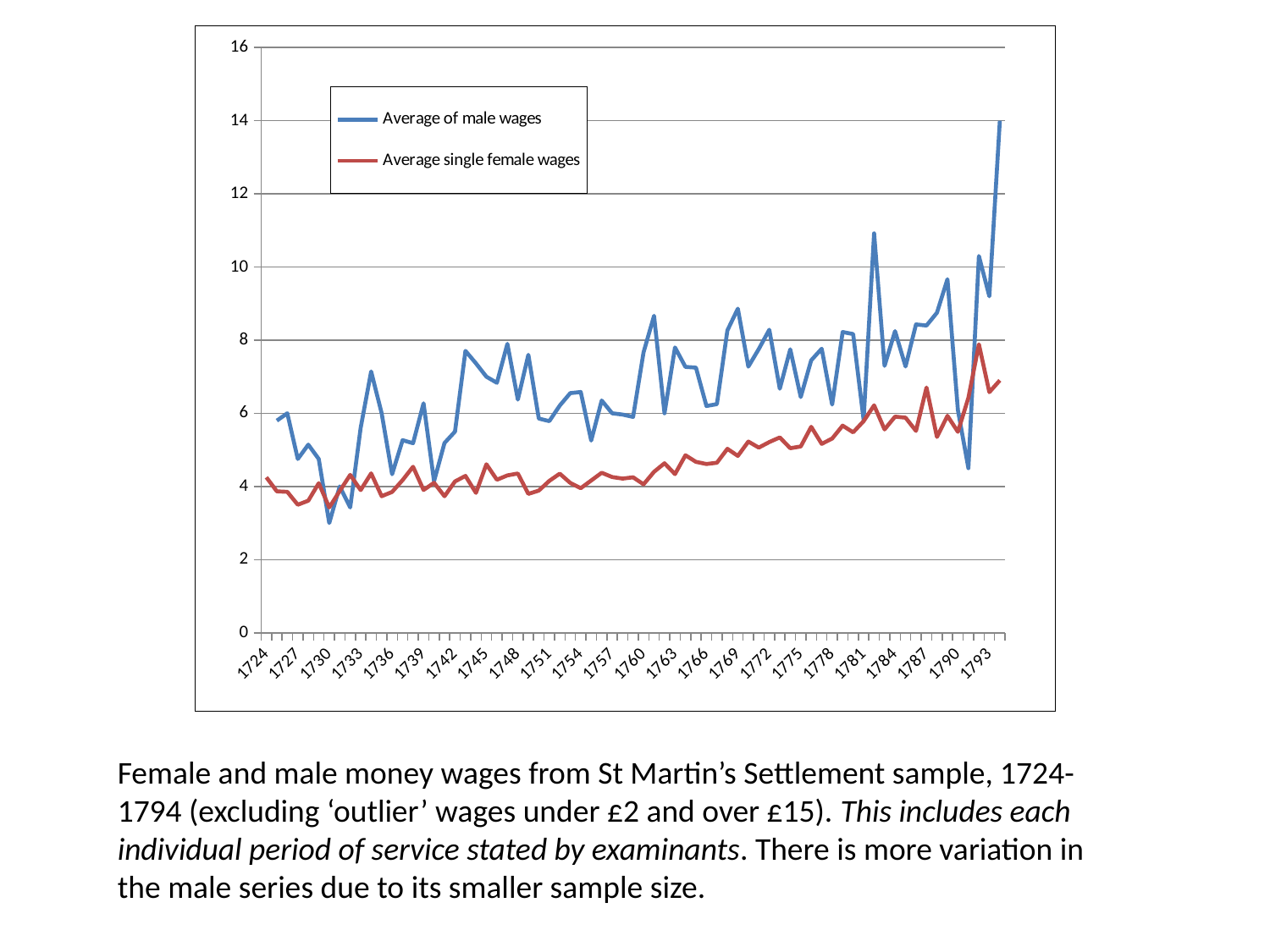

### Chart

| Category | Average of male wages | Average single female wages |
|---|---|---|
| 1724 | None | 4.25 |
| 1725 | 5.8 | 3.8666999999999967 |
| 1726 | 6.0 | 3.852899999999992 |
| 1727 | 4.75 | 3.5 |
| 1728 | 5.1428999999999965 | 3.6111 |
| 1729 | 4.75 | 4.089300000000002 |
| 1730 | 3.0 | 3.4264999999999977 |
| 1731 | 4.0 | 3.8749999999999987 |
| 1732 | 3.425 | 4.3153999999999995 |
| 1733 | 5.6 | 3.9 |
| 1734 | 7.1428999999999965 | 4.3570999999999955 |
| 1735 | 6.0 | 3.7333 |
| 1736 | 4.3333 | 3.8499999999999988 |
| 1737 | 5.2646999999999995 | 4.1739 |
| 1738 | 5.1818 | 4.5379 |
| 1739 | 6.2727 | 3.9026999999999967 |
| 1740 | 4.1428999999999965 | 4.1 |
| 1741 | 5.187499999999996 | 3.7323999999999997 |
| 1742 | 5.5 | 4.1368 |
| 1743 | 7.7083 | 4.289 |
| 1744 | 7.3667 | 3.8243 |
| 1745 | 7.0 | 4.6068999999999996 |
| 1746 | 6.8333 | 4.1833 |
| 1747 | 7.9 | 4.3016 |
| 1748 | 6.375 | 4.3547999999999965 |
| 1749 | 7.6 | 3.7963 |
| 1750 | 5.8570999999999955 | 3.8875 |
| 1751 | 5.7857 | 4.152199999999987 |
| 1752 | 6.21 | 4.35 |
| 1753 | 6.55 | 4.0968 |
| 1754 | 6.5818 | 3.9523999999999977 |
| 1755 | 5.2542 | 4.162999999999985 |
| 1756 | 6.35 | 4.375 |
| 1757 | 6.0 | 4.2576 |
| 1758 | 5.9643 | 4.2143 |
| 1759 | 5.9 | 4.25 |
| 1760 | 7.6667 | 4.0577 |
| 1761 | 8.6667 | 4.4 |
| 1762 | 6.0 | 4.6347999999999985 |
| 1763 | 7.8 | 4.3382 |
| 1764 | 7.2692 | 4.852999999999987 |
| 1765 | 7.25 | 4.6723 |
| 1766 | 6.2 | 4.6132 |
| 1767 | 6.25 | 4.647999999999987 |
| 1768 | 8.2682 | 5.0283999999999995 |
| 1769 | 8.860000000000005 | 4.8354 |
| 1770 | 7.2778 | 5.2273999999999985 |
| 1771 | 7.7583 | 5.0615 |
| 1772 | 8.2857 | 5.2138 |
| 1773 | 6.6714 | 5.3398 |
| 1774 | 7.75 | 5.0459 |
| 1775 | 6.4444 | 5.093 |
| 1776 | 7.45 | 5.6302 |
| 1777 | 7.7667 | 5.1646999999999945 |
| 1778 | 6.2375 | 5.3092 |
| 1779 | 8.2222 | 5.6633 |
| 1780 | 8.1667 | 5.479100000000003 |
| 1781 | 5.824999999999985 | 5.785 |
| 1782 | 10.92 | 6.2174999999999985 |
| 1783 | 7.2967 | 5.5588999999999995 |
| 1784 | 8.2476 | 5.9082 |
| 1785 | 7.2821 | 5.8796 |
| 1786 | 8.43 | 5.5186 |
| 1787 | 8.4 | 6.7043 |
| 1788 | 8.75 | 5.3528999999999956 |
| 1789 | 9.6667 | 5.930300000000012 |
| 1790 | 6.0889 | 5.4935 |
| 1791 | 4.5 | 6.4238 |
| 1792 | 10.3 | 7.8864 |
| 1793 | 9.200000000000001 | 6.576 |
| 1794 | 14.0 | 6.9 |
Female and male money wages from St Martin’s Settlement sample, 1724-1794 (excluding ‘outlier’ wages under £2 and over £15). This includes each individual period of service stated by examinants. There is more variation in the male series due to its smaller sample size.